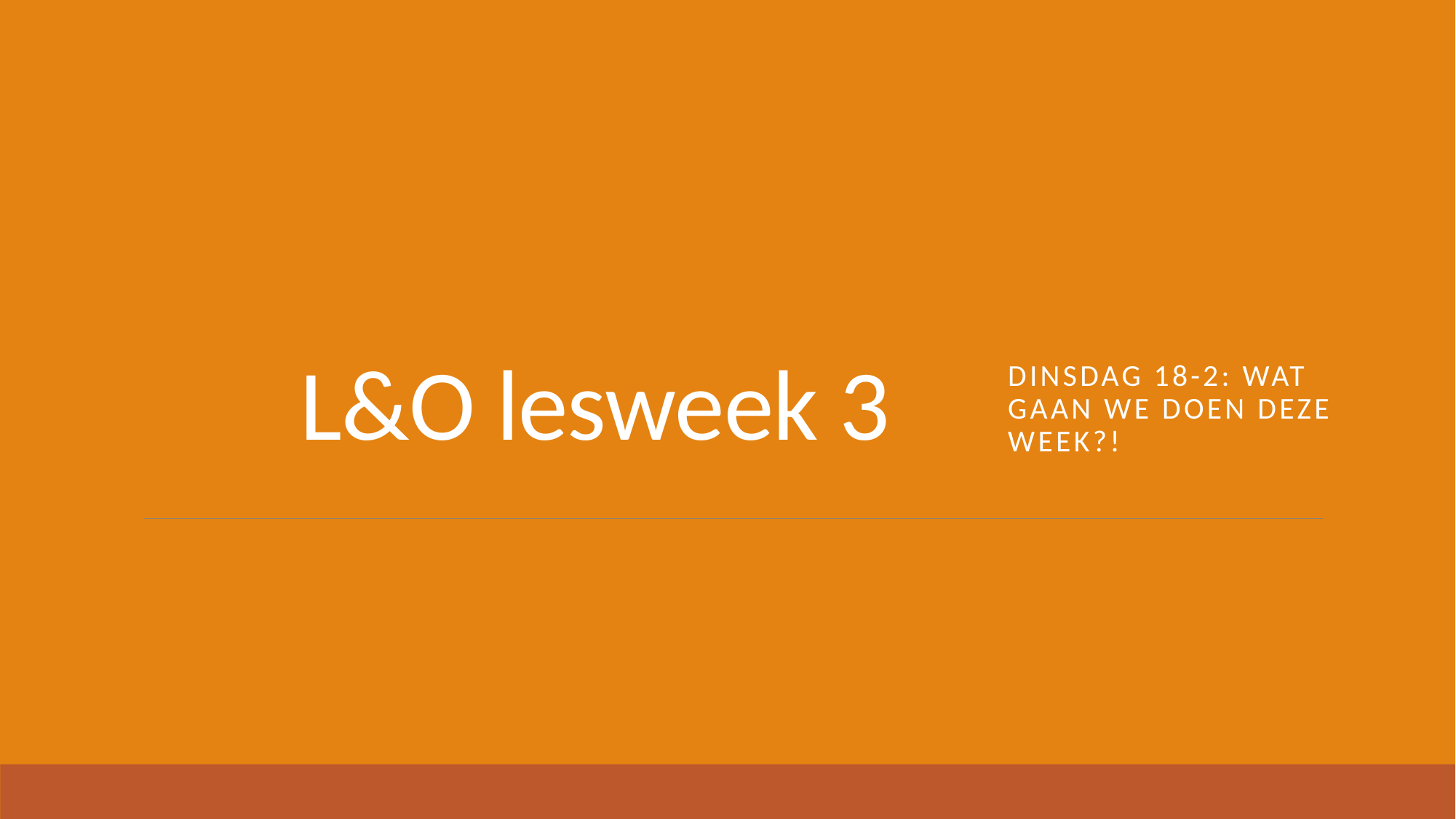

# L&O lesweek 3
Dinsdag 18-2: Wat gaan we doen deze week?!